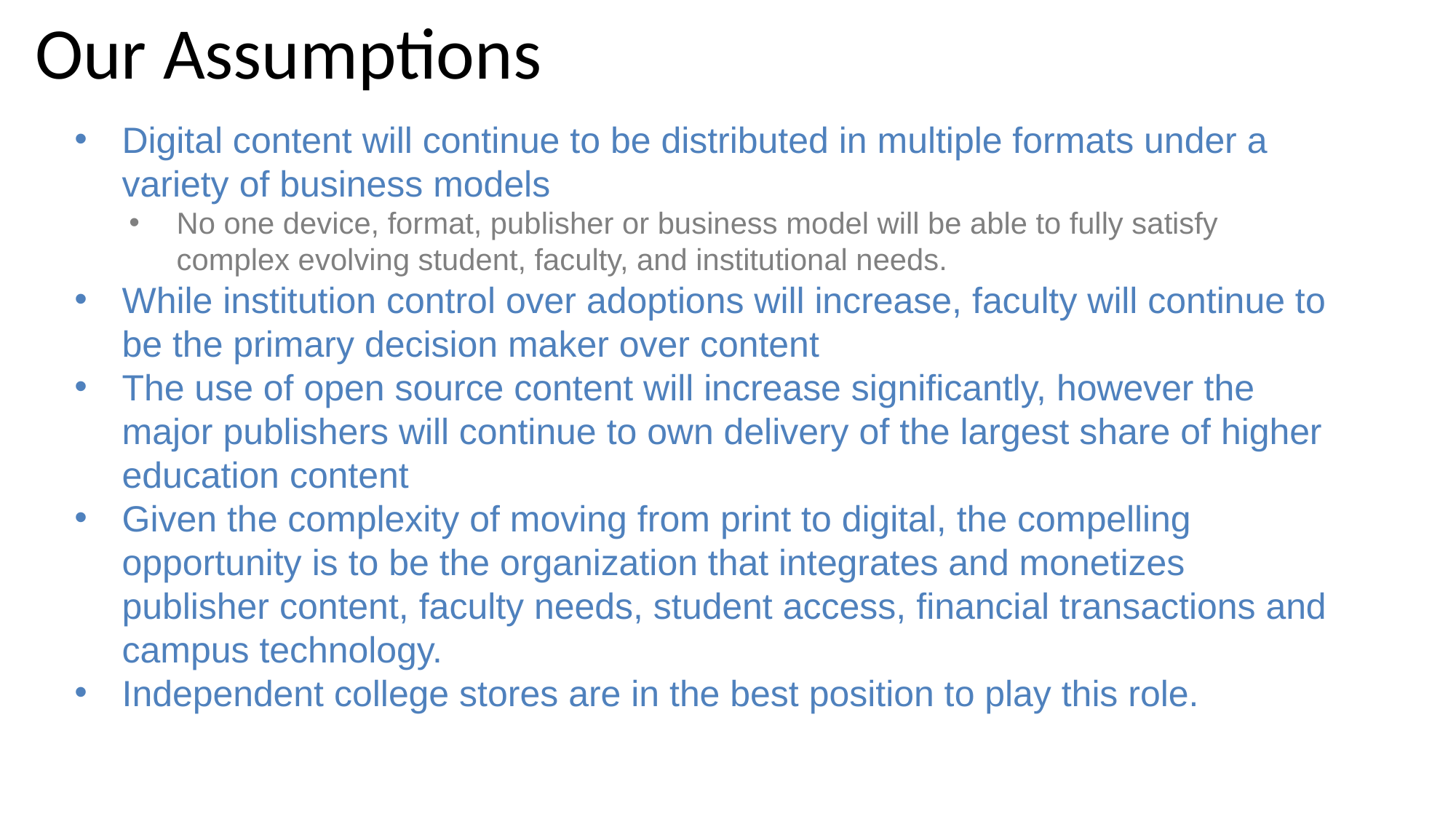

# Our Assumptions
Digital content will continue to be distributed in multiple formats under a variety of business models
No one device, format, publisher or business model will be able to fully satisfy complex evolving student, faculty, and institutional needs.
While institution control over adoptions will increase, faculty will continue to be the primary decision maker over content
The use of open source content will increase significantly, however the major publishers will continue to own delivery of the largest share of higher education content
Given the complexity of moving from print to digital, the compelling opportunity is to be the organization that integrates and monetizes publisher content, faculty needs, student access, financial transactions and campus technology.
Independent college stores are in the best position to play this role.